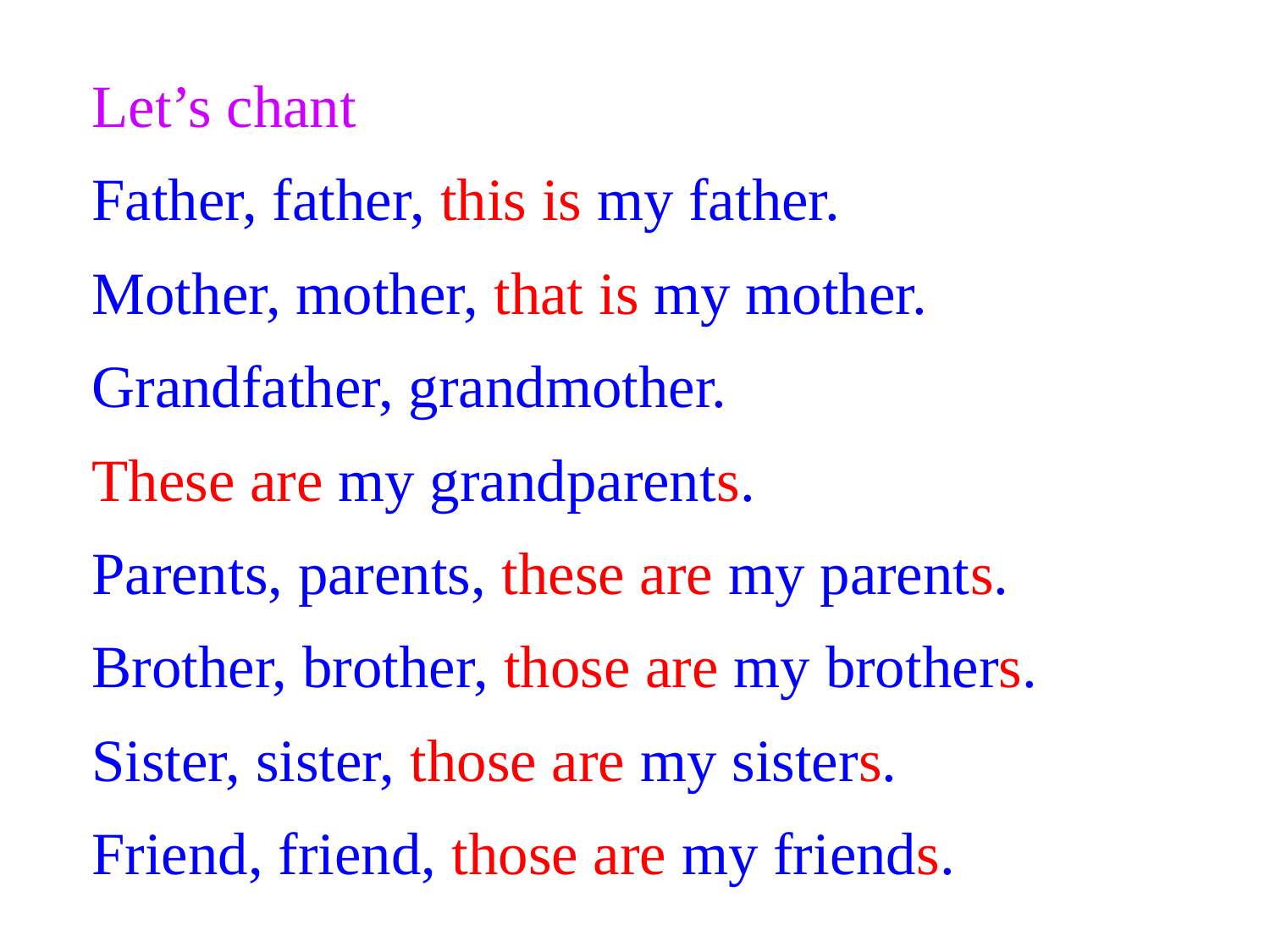

Let’s chant
Father, father, this is my father.
Mother, mother, that is my mother.
Grandfather, grandmother.
These are my grandparents.
Parents, parents, these are my parents.
Brother, brother, those are my brothers.
Sister, sister, those are my sisters.
Friend, friend, those are my friends.